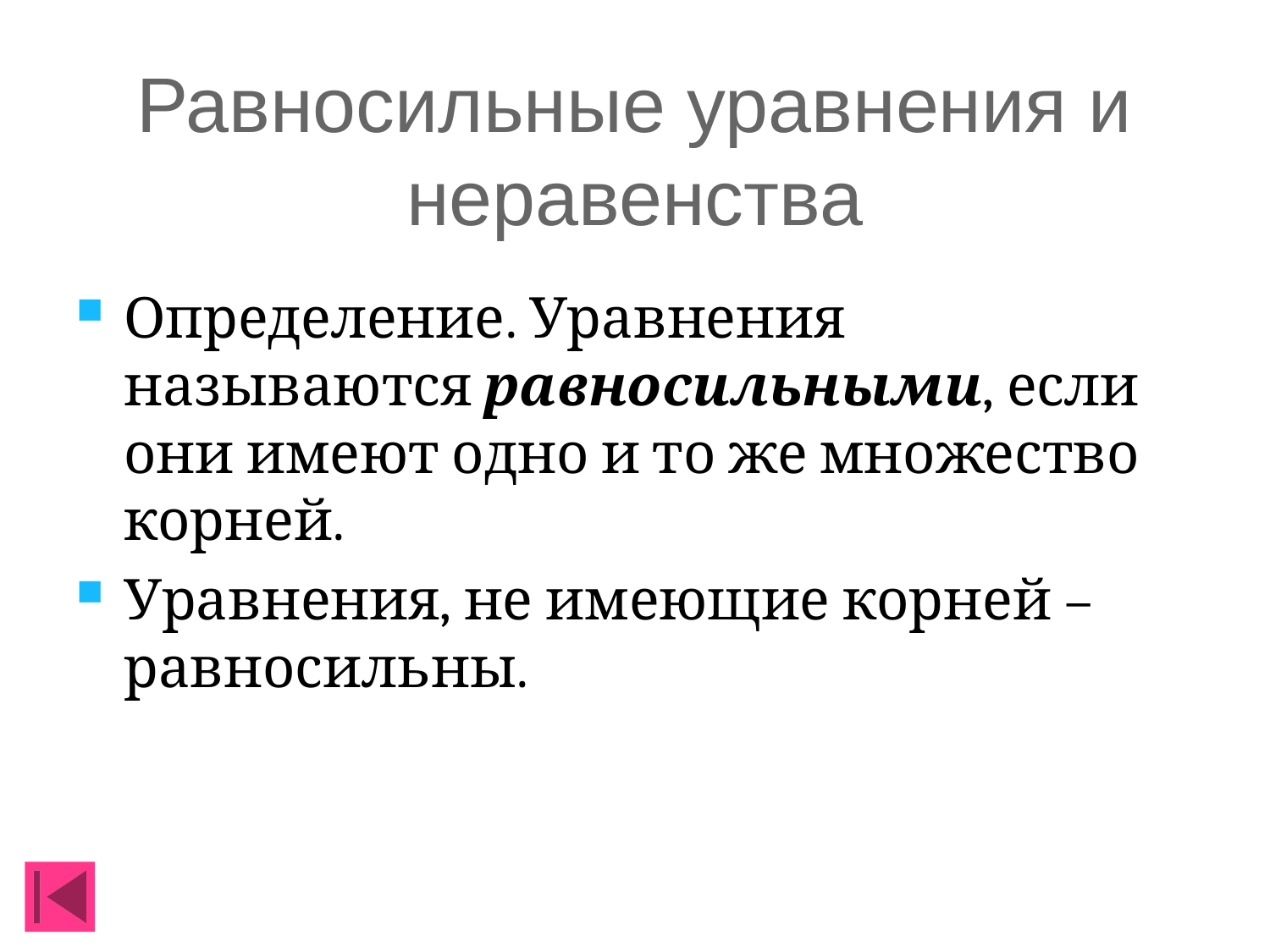

# Равносильные уравнения и неравенства
Определение. Уравнения называются равносильными, если они имеют одно и то же множество корней.
Уравнения, не имеющие корней – равносильны.